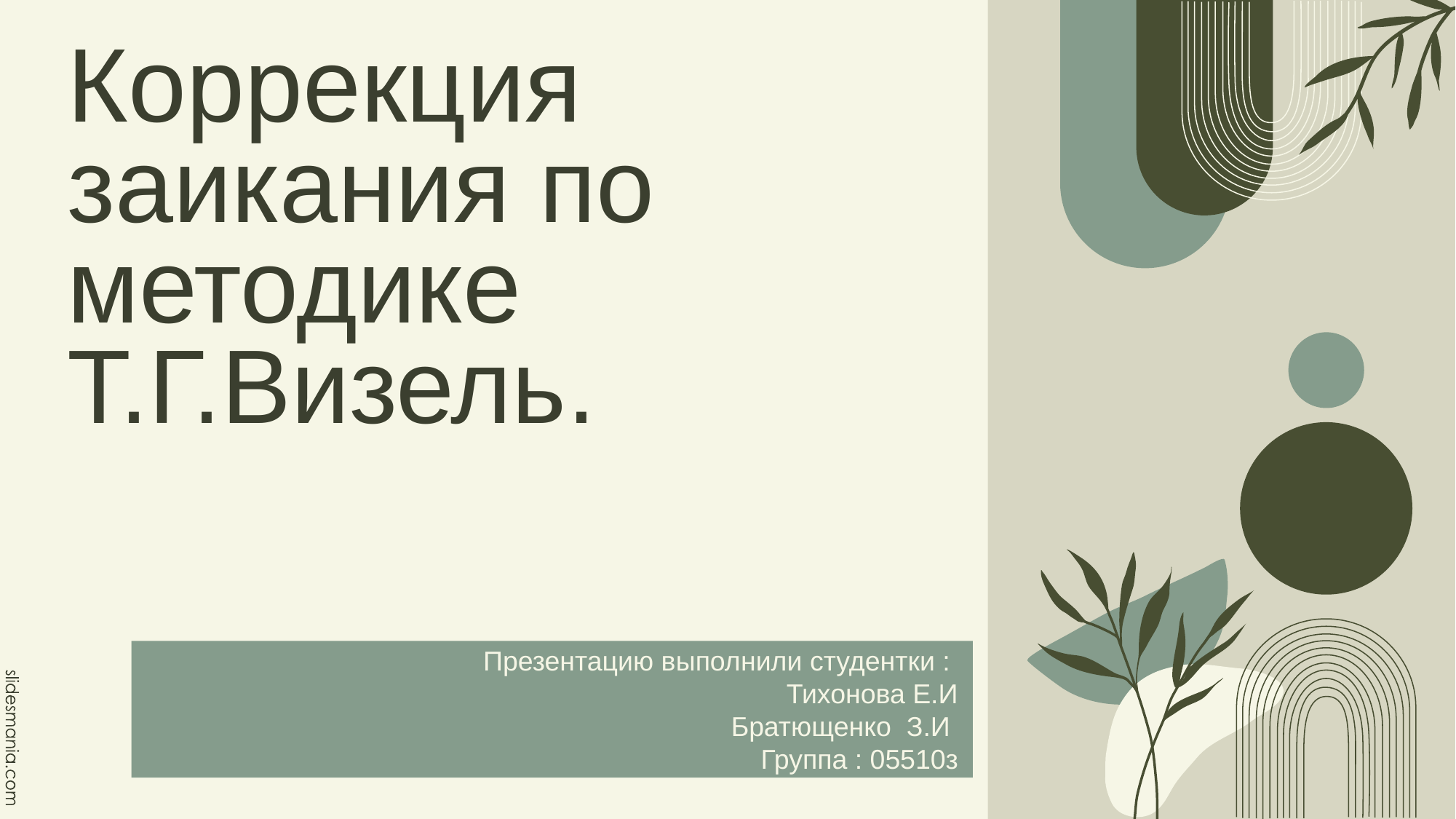

# Коррекция заикания по методике Т.Г.Визель.
Презентацию выполнили студентки :
Тихонова Е.И
Братющенко  З.И
Группа : 05510з